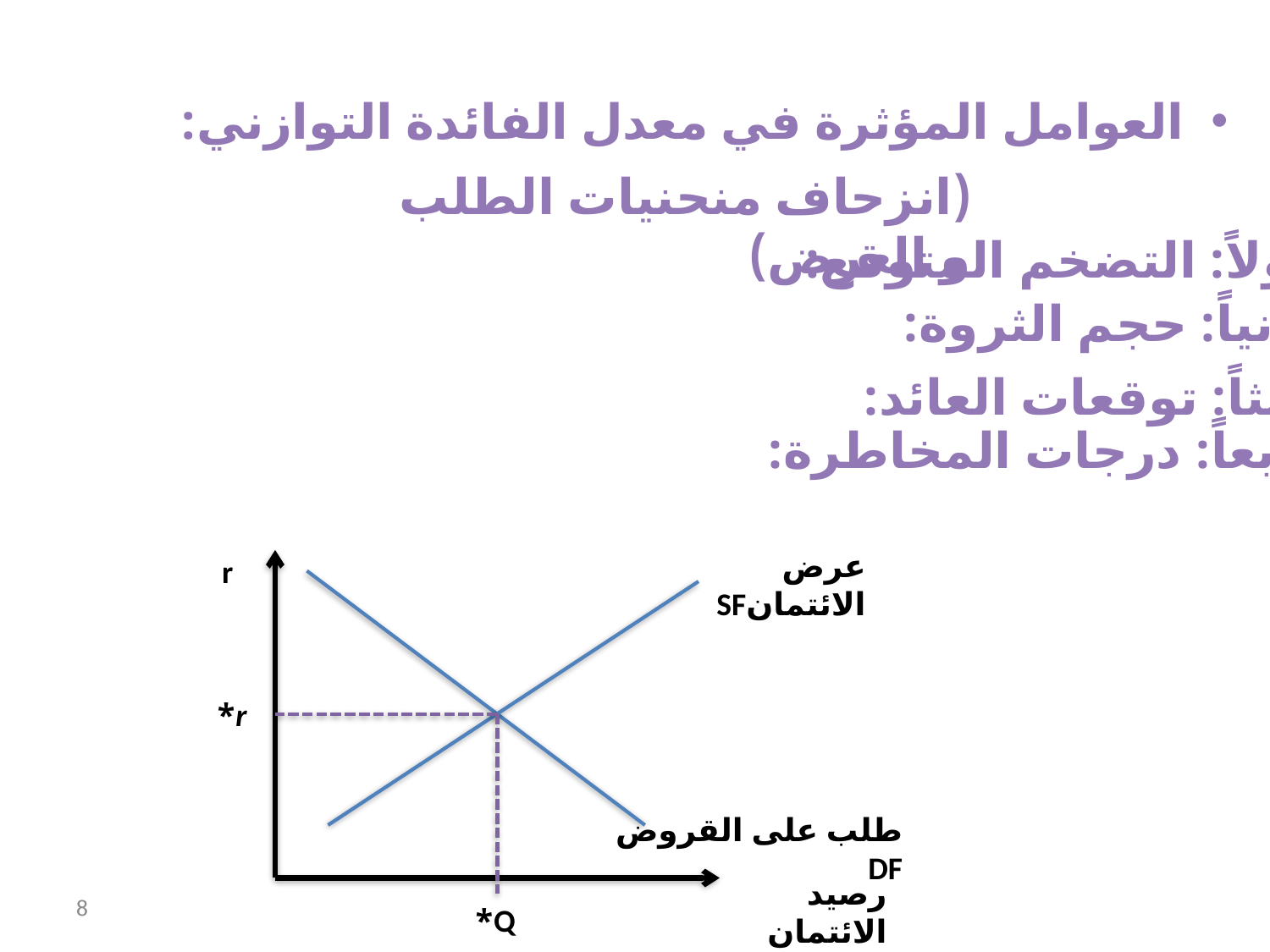

العوامل المؤثرة في معدل الفائدة التوازني:
(انزحاف منحنيات الطلب و العرض)

	اولاً: التضخم المتوقع:

	ثانياً: حجم الثروة:

	ثالثاً: توقعات العائد:

	رابعاً: درجات المخاطرة:

عرض الائتمانSF
r
r*
طلب على القروض DF
رصيد الائتمان
8
Q*